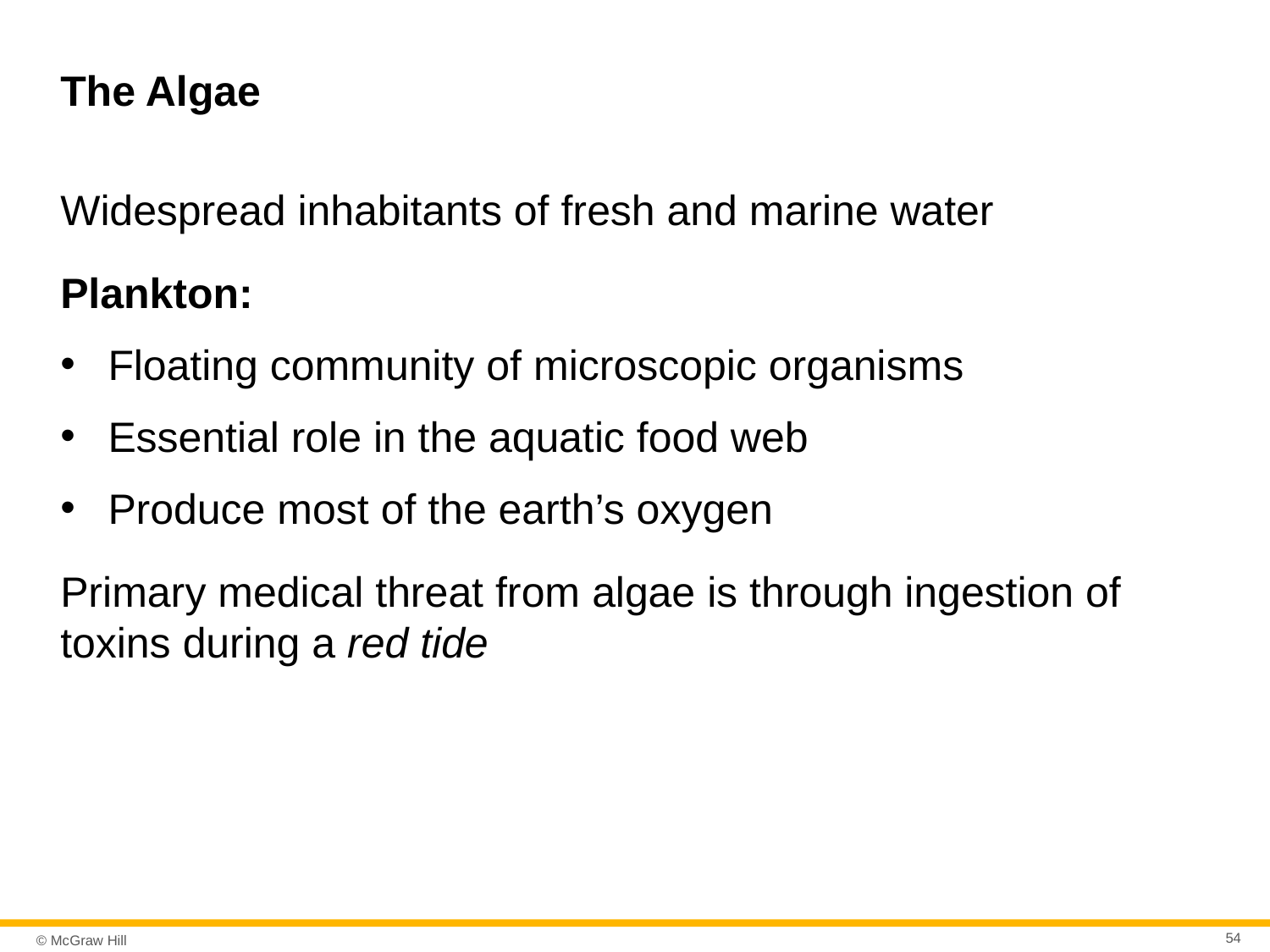

# The Algae
Widespread inhabitants of fresh and marine water
Plankton:
Floating community of microscopic organisms
Essential role in the aquatic food web
Produce most of the earth’s oxygen
Primary medical threat from algae is through ingestion of toxins during a red tide